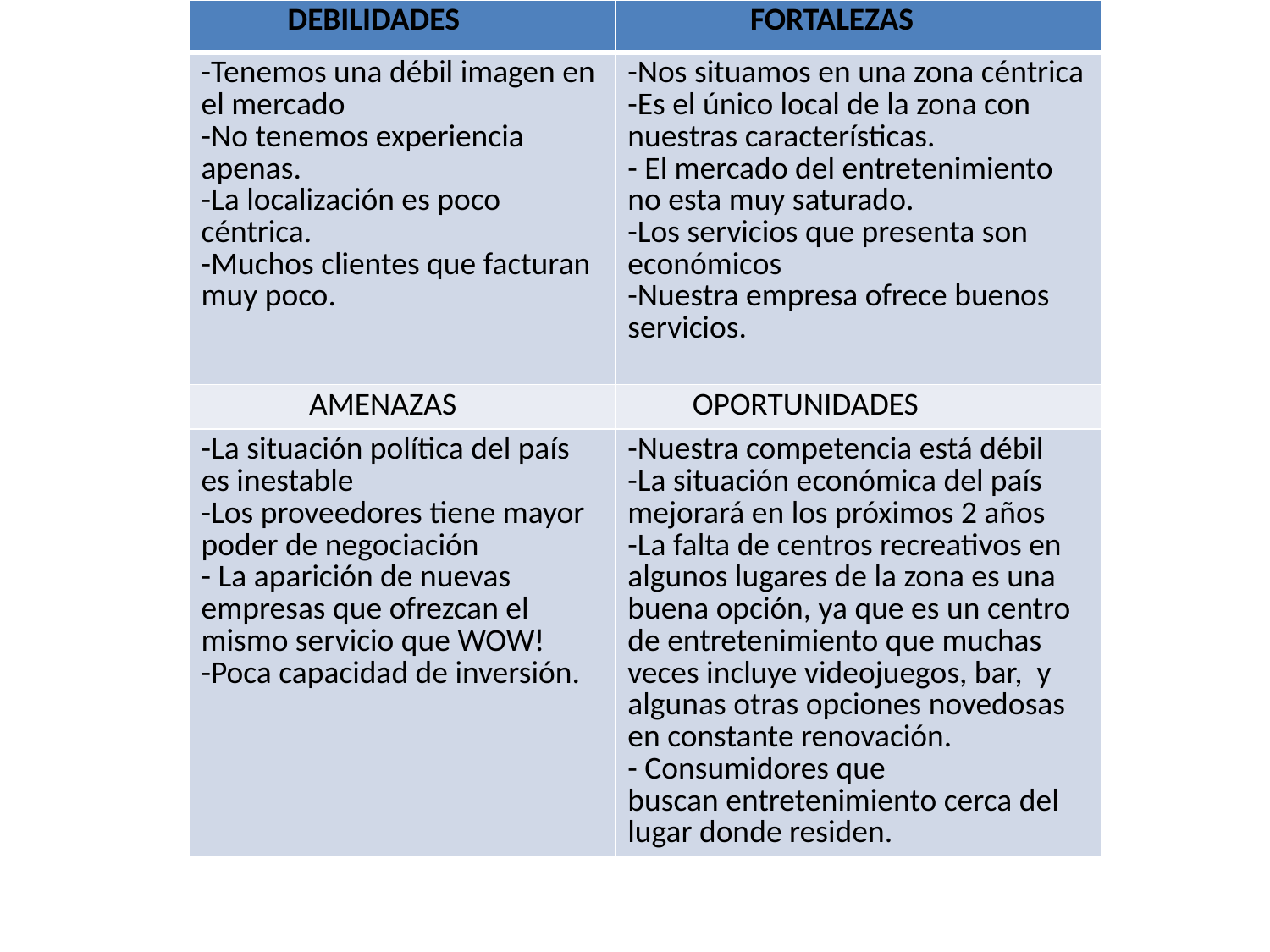

| DEBILIDADES | FORTALEZAS |
| --- | --- |
| -Tenemos una débil imagen en el mercado -No tenemos experiencia apenas. -La localización es poco céntrica. -Muchos clientes que facturan muy poco. | -Nos situamos en una zona céntrica -Es el único local de la zona con nuestras características. - El mercado del entretenimiento no esta muy saturado. -Los servicios que presenta son económicos -Nuestra empresa ofrece buenos servicios. |
| AMENAZAS | OPORTUNIDADES |
| -La situación política del país es inestable -Los proveedores tiene mayor poder de negociación - La aparición de nuevas empresas que ofrezcan el mismo servicio que WOW! -Poca capacidad de inversión. | -Nuestra competencia está débil -La situación económica del país mejorará en los próximos 2 años -La falta de centros recreativos en algunos lugares de la zona es una buena opción, ya que es un centro de entretenimiento que muchas veces incluye videojuegos, bar, y algunas otras opciones novedosas en constante renovación. - Consumidores que buscan entretenimiento cerca del lugar donde residen. |